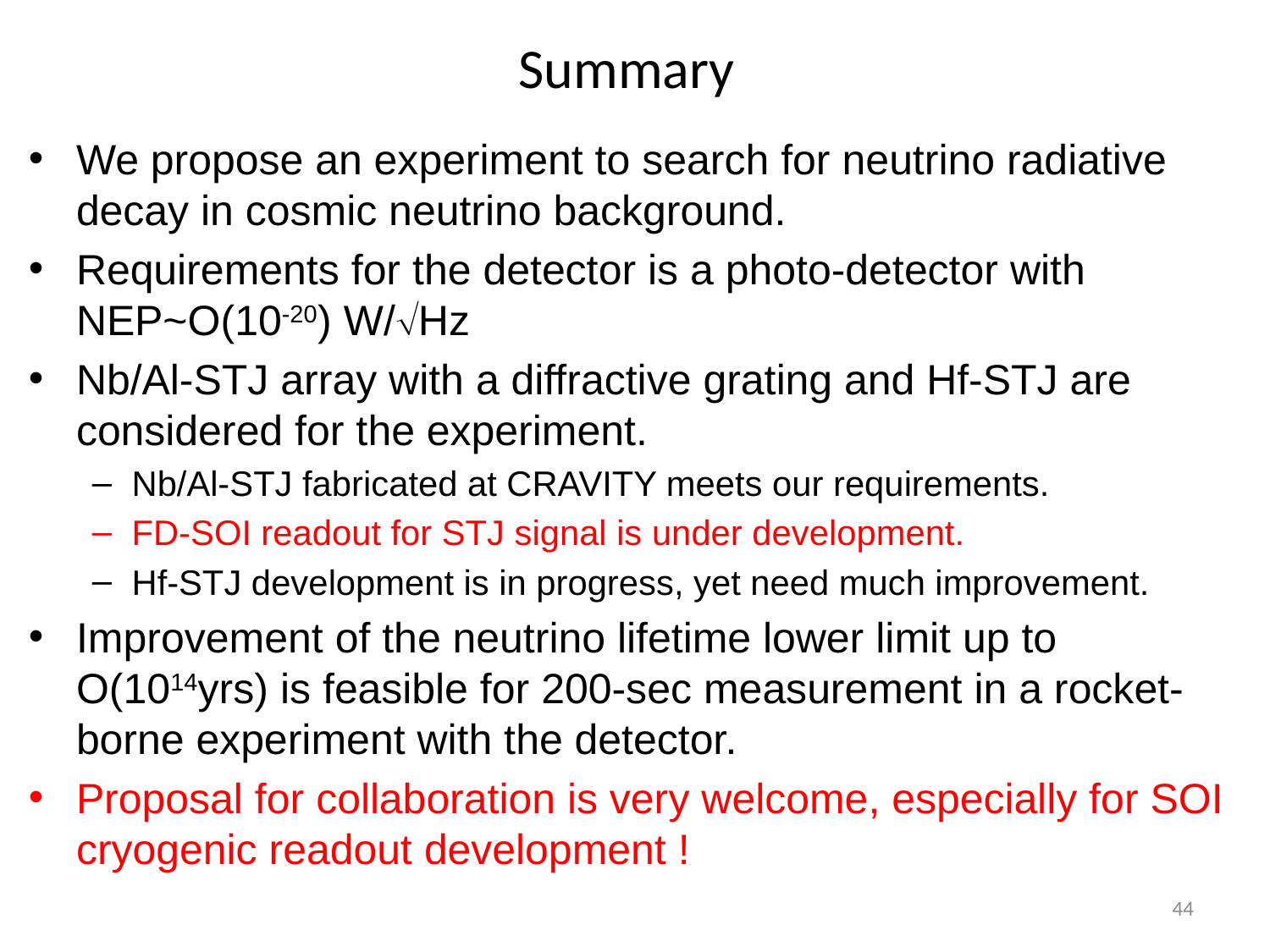

# Summary
We propose an experiment to search for neutrino radiative decay in cosmic neutrino background.
Requirements for the detector is a photo-detector with NEP~O(10-20) W/√Hz
Nb/Al-STJ array with a diffractive grating and Hf-STJ are considered for the experiment.
Nb/Al-STJ fabricated at CRAVITY meets our requirements.
FD-SOI readout for STJ signal is under development.
Hf-STJ development is in progress, yet need much improvement.
Improvement of the neutrino lifetime lower limit up to O(1014yrs) is feasible for 200-sec measurement in a rocket-borne experiment with the detector.
Proposal for collaboration is very welcome, especially for SOI cryogenic readout development !
44